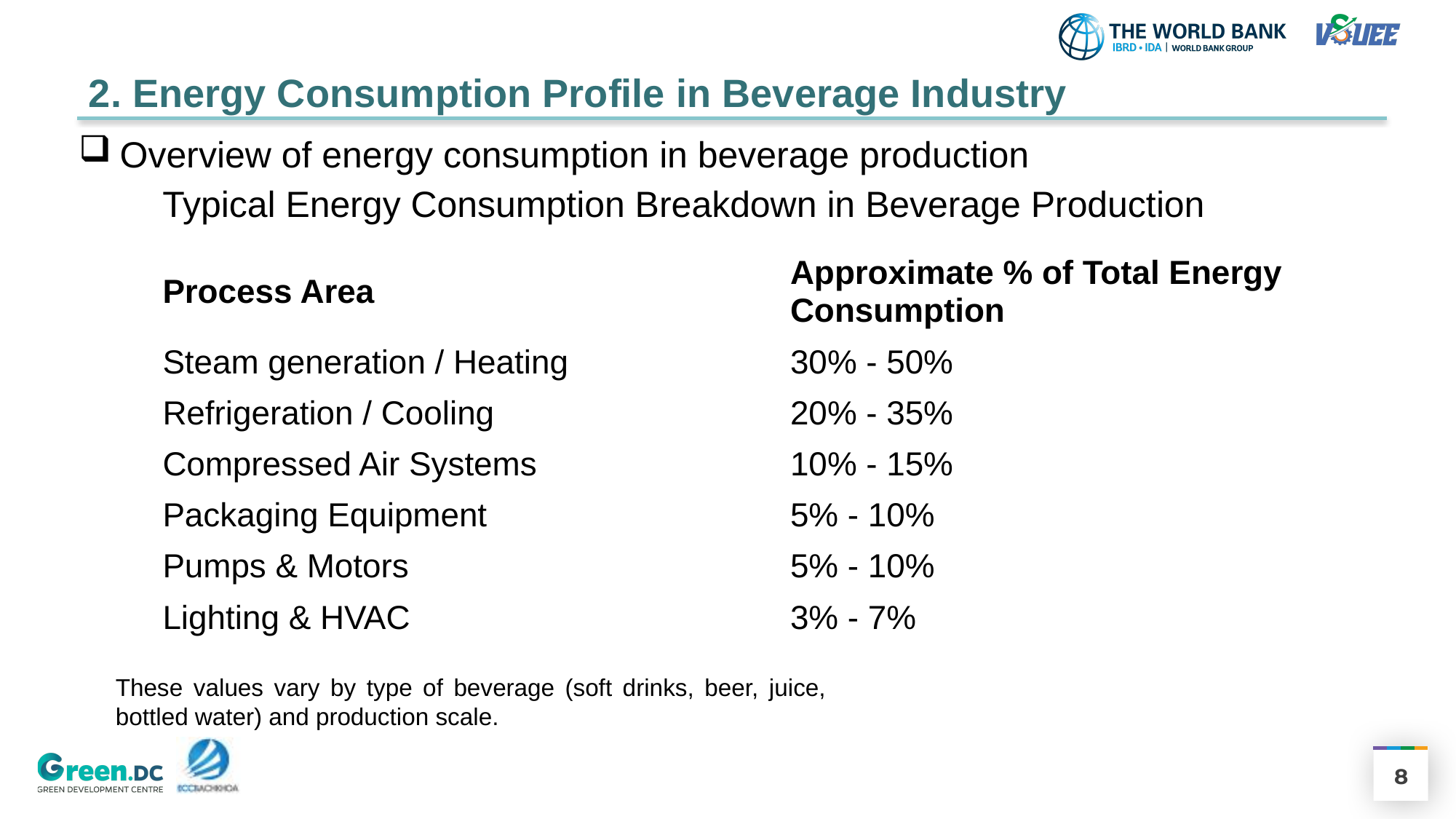

2. Energy Consumption Profile in Beverage Industry
Overview of energy consumption in beverage production
Typical Energy Consumption Breakdown in Beverage Production

| Process Area | Approximate % of Total Energy Consumption |
| --- | --- |
| Steam generation / Heating | 30% - 50% |
| Refrigeration / Cooling | 20% - 35% |
| Compressed Air Systems | 10% - 15% |
| Packaging Equipment | 5% - 10% |
| Pumps & Motors | 5% - 10% |
| Lighting & HVAC | 3% - 7% |
These values vary by type of beverage (soft drinks, beer, juice, bottled water) and production scale.